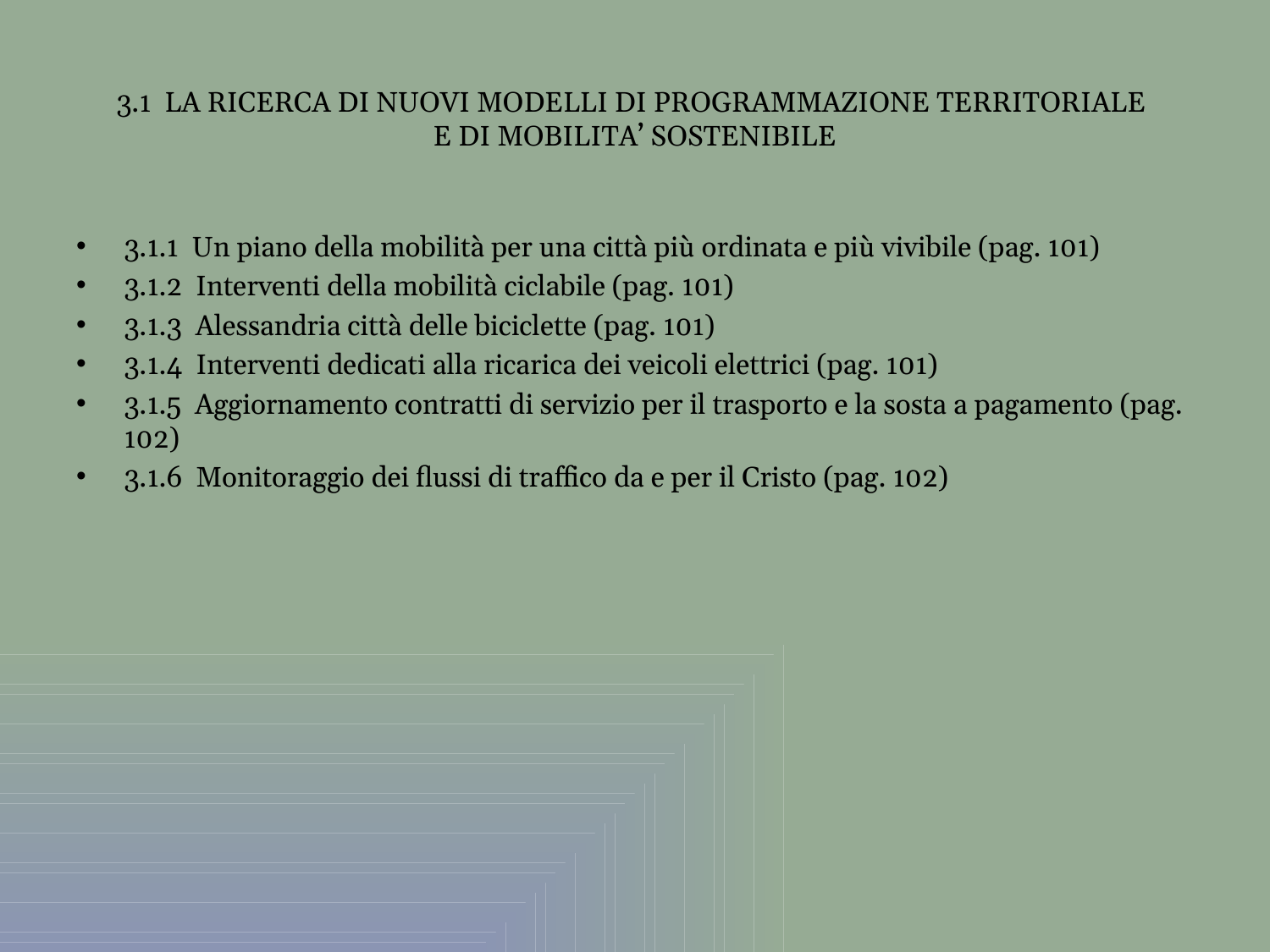

# 3.1  LA RICERCA DI NUOVI MODELLI DI PROGRAMMAZIONE TERRITORIALE E DI MOBILITA’ SOSTENIBILE
3.1.1  Un piano della mobilità per una città più ordinata e più vivibile (pag. 101)
3.1.2  Interventi della mobilità ciclabile (pag. 101)
3.1.3  Alessandria città delle biciclette (pag. 101)
3.1.4  Interventi dedicati alla ricarica dei veicoli elettrici (pag. 101)
3.1.5  Aggiornamento contratti di servizio per il trasporto e la sosta a pagamento (pag. 102)
3.1.6  Monitoraggio dei flussi di traffico da e per il Cristo (pag. 102)